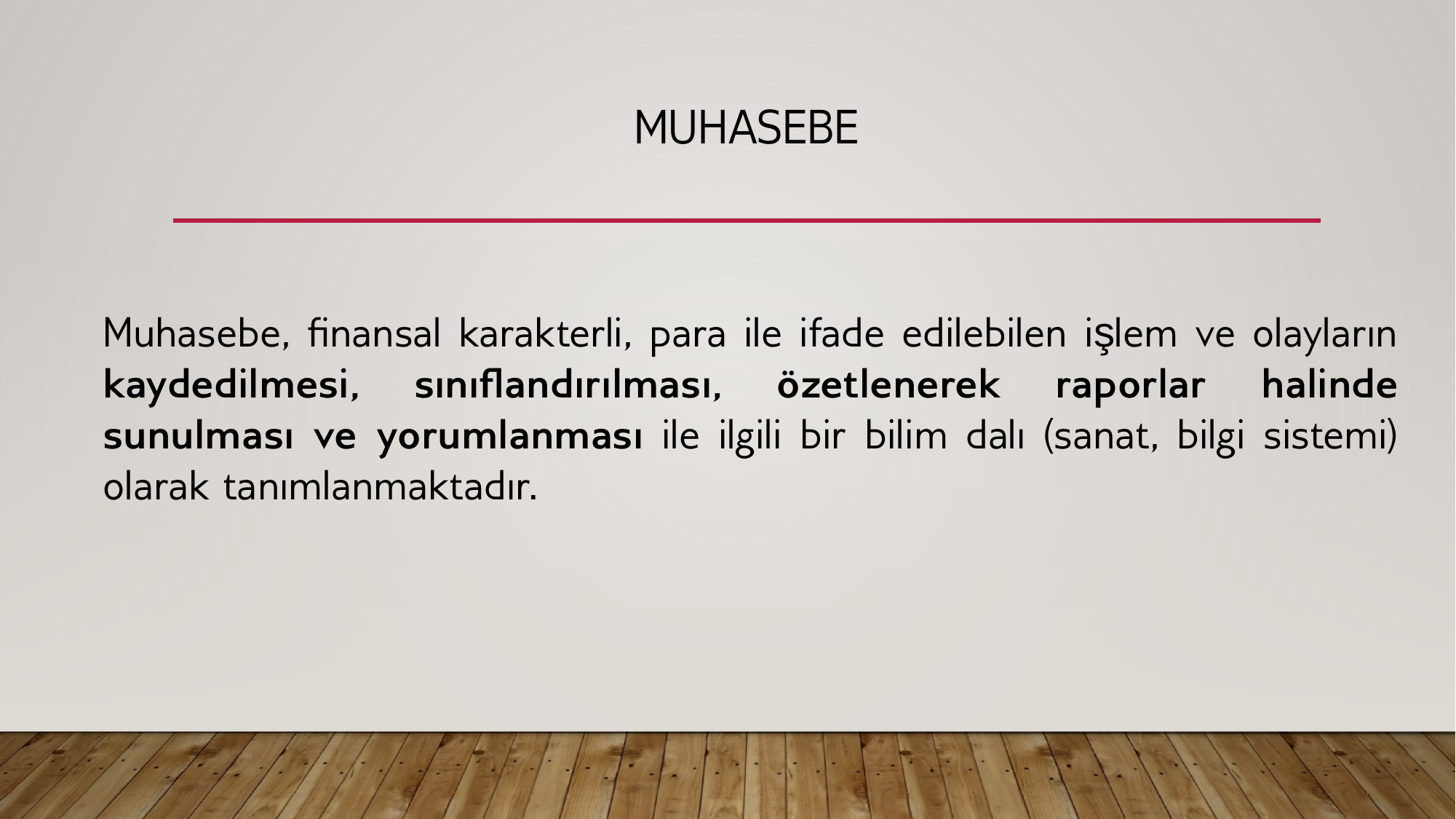

# MUHASEBE
Muhasebe, finansal karakterli, para ile ifade edilebilen işlem ve olayların kaydedilmesi, sınıflandırılması, özetlenerek raporlar halinde sunulması ve yorumlanması ile ilgili bir bilim dalı (sanat, bilgi sistemi) olarak tanımlanmaktadır.